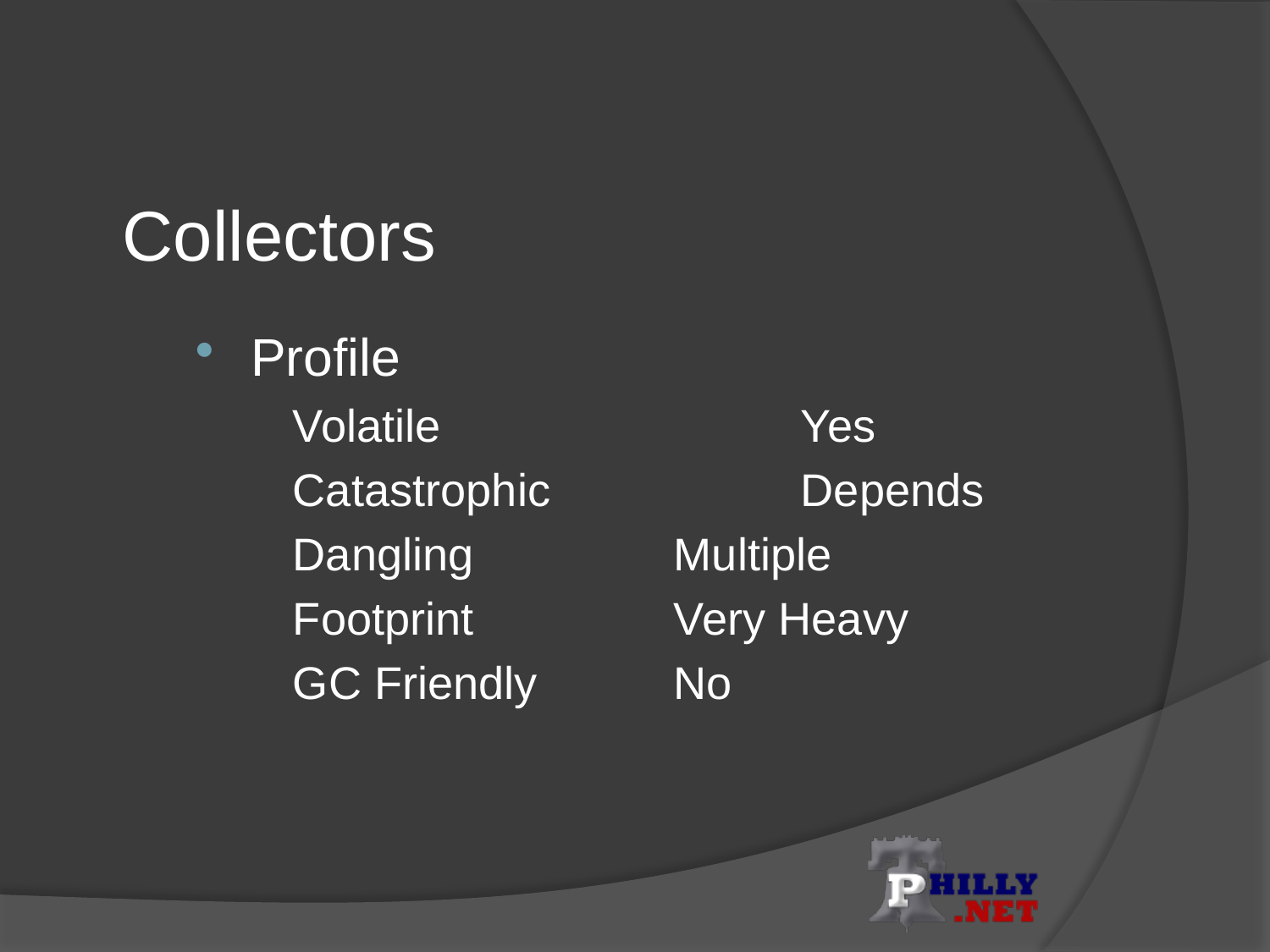

# Collectors
Profile
	Volatile			Yes
	Catastrophic		Depends
	Dangling		Multiple
	Footprint		Very Heavy
	GC Friendly		No